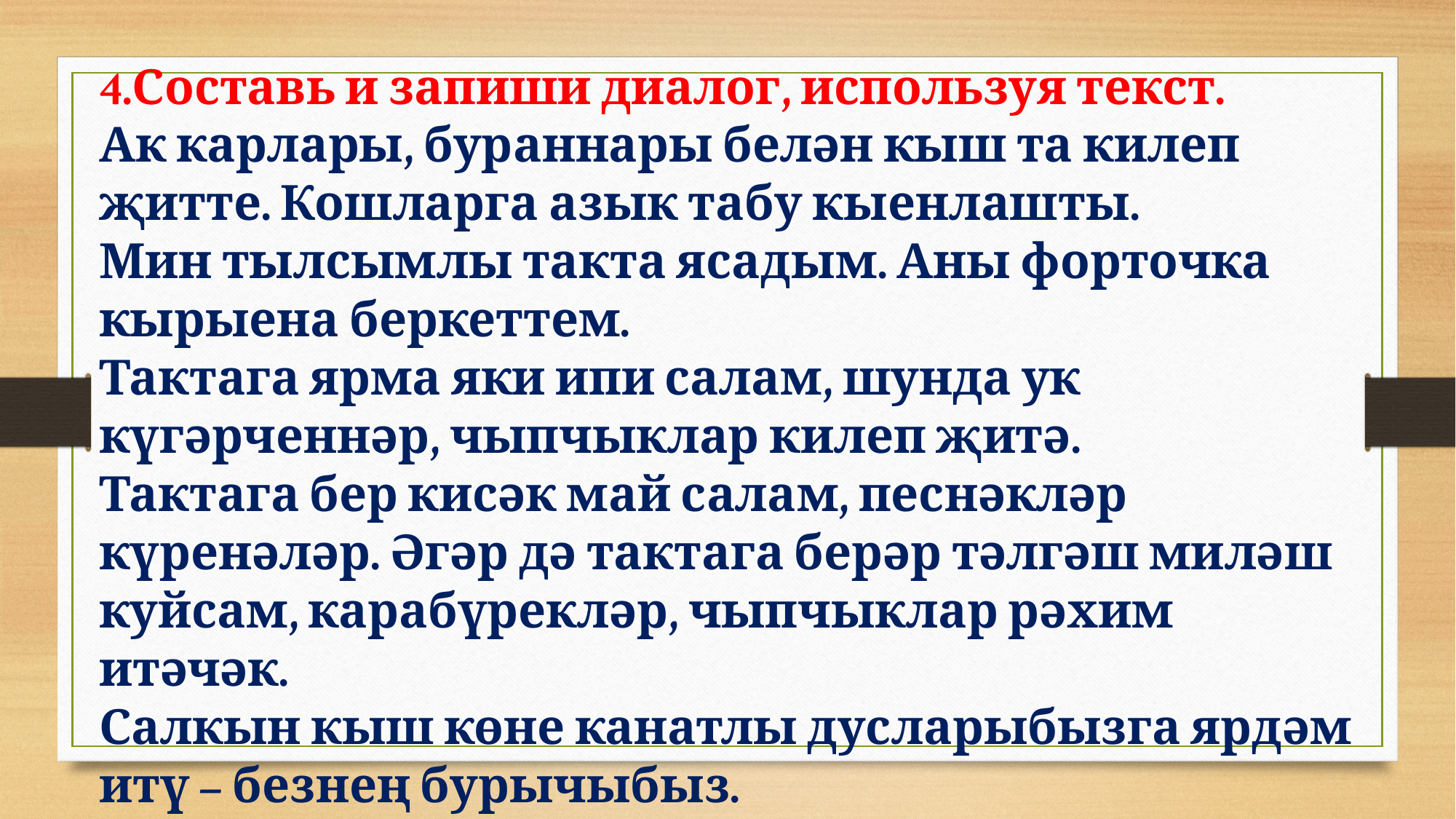

4.Составь и запиши диалог, используя текст.
Ак карлары, бураннары белән кыш та килеп җитте. Кошларга азык табу кыенлашты.
Мин тылсымлы такта ясадым. Аны форточка кырыена беркеттем.
Тактага ярма яки ипи салам, шунда ук күгәрченнәр, чыпчыклар килеп җитә.
Тактага бер кисәк май салам, песнәкләр күренәләр. Әгәр дә тактага берәр тәлгәш миләш куйсам, карабүрекләр, чыпчыклар рәхим итәчәк.
Салкын кыш көне канатлы дусларыбызга ярдәм итү – безнең бурычыбыз.